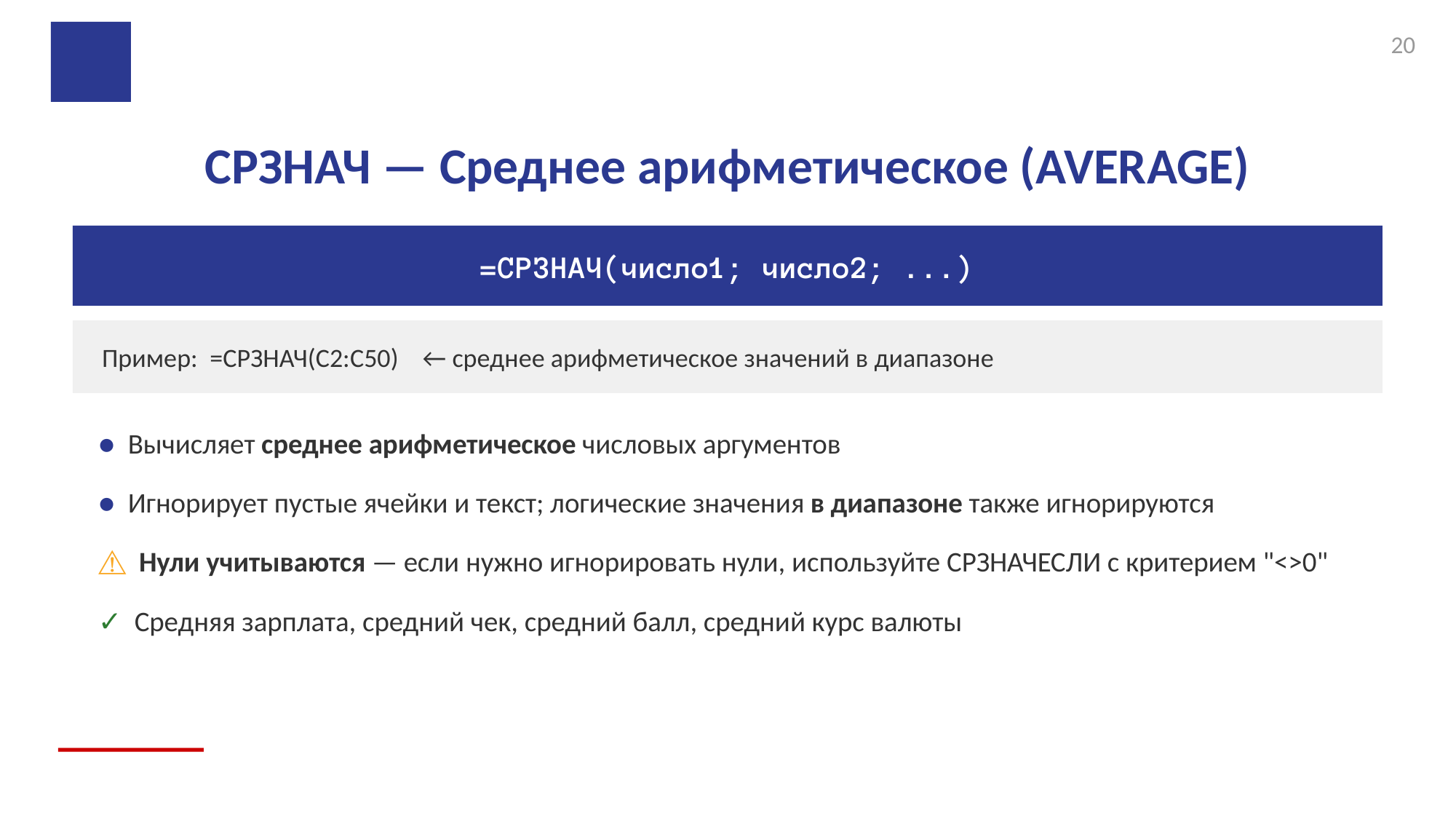

20

СРЗНАЧ — Среднее арифметическое (AVERAGE)

=СРЗНАЧ(число1; число2; ...)

Пример:  =СРЗНАЧ(C2:C50)    ← среднее арифметическое значений в диапазоне
●  Вычисляет среднее арифметическое числовых аргументов
●  Игнорирует пустые ячейки и текст; логические значения в диапазоне также игнорируются
⚠  Нули учитываются — если нужно игнорировать нули, используйте СРЗНАЧЕСЛИ с критерием "<>0"
✓  Средняя зарплата, средний чек, средний балл, средний курс валюты